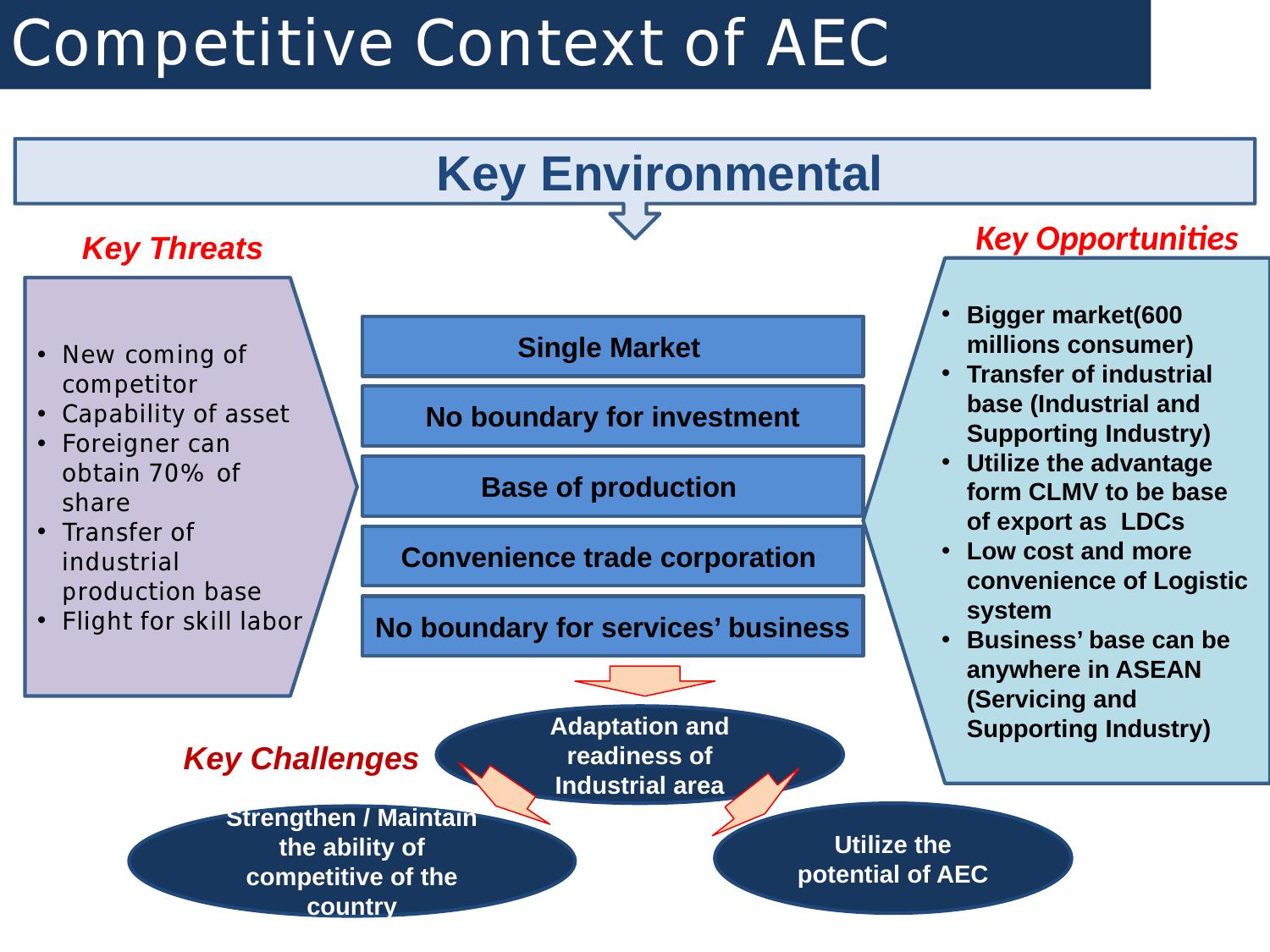

Competitive Context of AEC
Key Environmental
Key Opportunities
Key Threats
Bigger market(600 millions consumer)
Transfer of industrial base (Industrial and Supporting Industry)
Utilize the advantage form CLMV to be base of export as  LDCs
Low cost and more convenience of Logistic system
Business’ base can be anywhere in ASEAN (Servicing and  Supporting Industry)
New coming of competitor
Capability of asset
Foreigner can obtain 70% of share
Transfer of industrial production base
Flight for skill labor
Single Market
No boundary for investment
Base of production
Convenience trade corporation
No boundary for services’ business

Adaptation and readiness of Industrial area
Key Challenges

Utilize the potential of AEC
Strengthen / Maintain the ability of competitive of the country